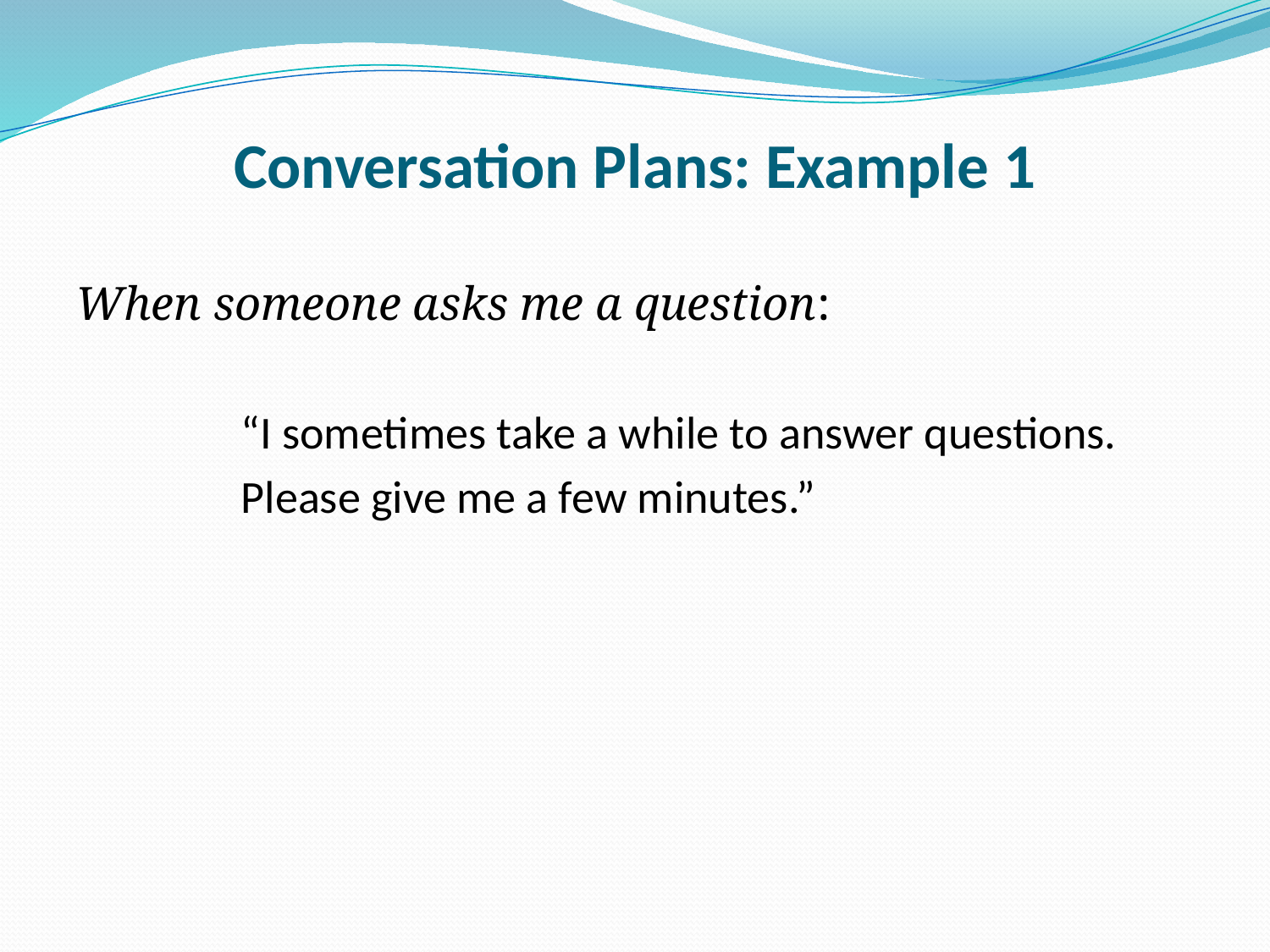

# Conversation Plans: Example 1
When someone asks me a question:

		“I sometimes take a while to answer questions.
		Please give me a few minutes.”